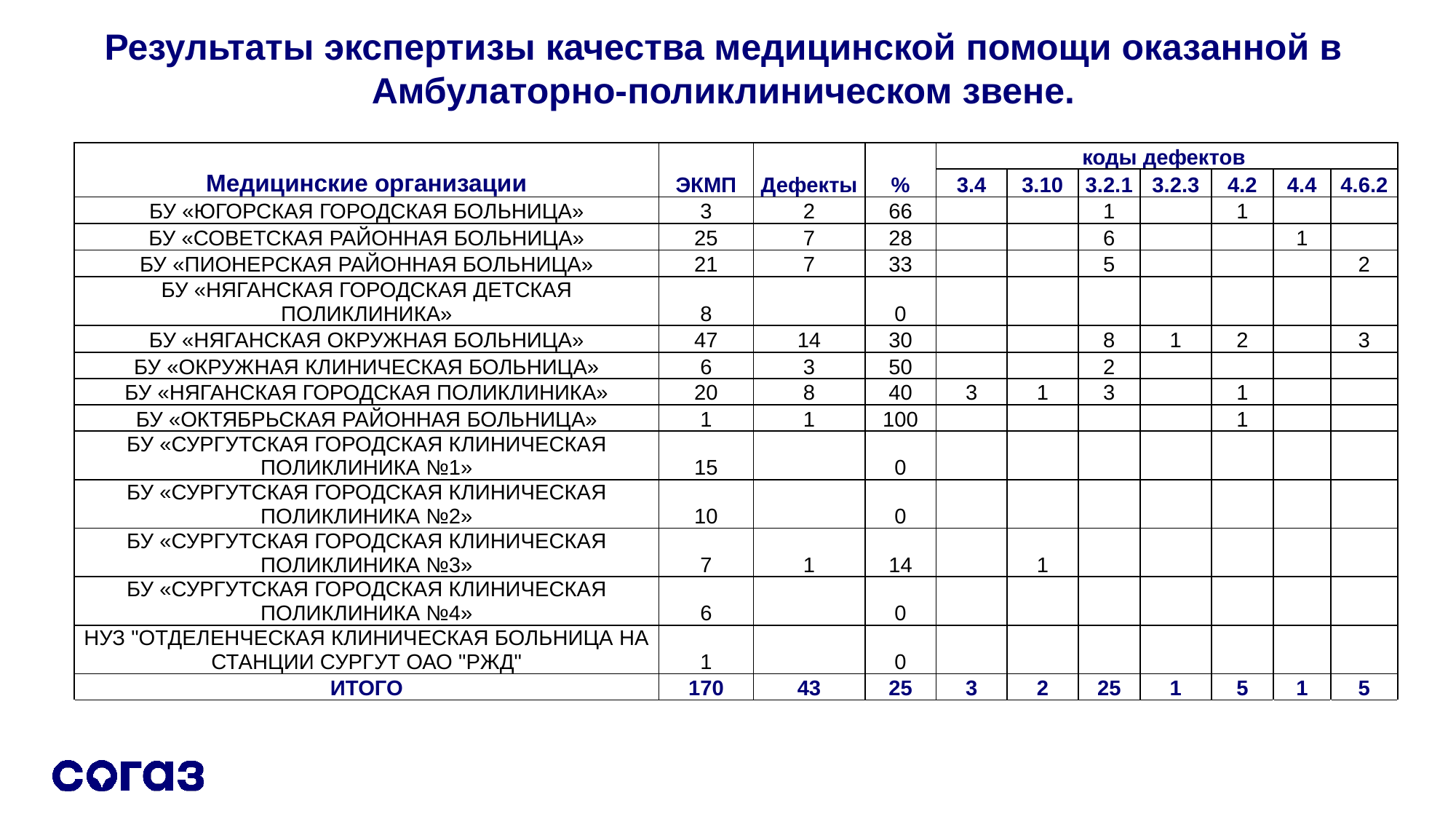

Результаты экспертизы качества медицинской помощи оказанной в Амбулаторно-поликлиническом звене.
| Медицинские организации | ЭКМП | Дефекты | % | коды дефектов |  |  |  |  |  |  |
| --- | --- | --- | --- | --- | --- | --- | --- | --- | --- | --- |
|  |  |  |  | 3.4 | 3.10 | 3.2.1 | 3.2.3 | 4.2 | 4.4 | 4.6.2 |
| БУ «ЮГОРСКАЯ ГОРОДСКАЯ БОЛЬНИЦА» | 3 | 2 | 66 |  |  | 1 |  | 1 |  |  |
| БУ «СОВЕТСКАЯ РАЙОННАЯ БОЛЬНИЦА» | 25 | 7 | 28 |  |  | 6 |  |  | 1 |  |
| БУ «ПИОНЕРСКАЯ РАЙОННАЯ БОЛЬНИЦА» | 21 | 7 | 33 |  |  | 5 |  |  |  | 2 |
| БУ «НЯГАНСКАЯ ГОРОДСКАЯ ДЕТСКАЯ ПОЛИКЛИНИКА» | 8 |  | 0 |  |  |  |  |  |  |  |
| БУ «НЯГАНСКАЯ ОКРУЖНАЯ БОЛЬНИЦА» | 47 | 14 | 30 |  |  | 8 | 1 | 2 |  | 3 |
| БУ «ОКРУЖНАЯ КЛИНИЧЕСКАЯ БОЛЬНИЦА» | 6 | 3 | 50 |  |  | 2 |  |  |  |  |
| БУ «НЯГАНСКАЯ ГОРОДСКАЯ ПОЛИКЛИНИКА» | 20 | 8 | 40 | 3 | 1 | 3 |  | 1 |  |  |
| БУ «ОКТЯБРЬСКАЯ РАЙОННАЯ БОЛЬНИЦА» | 1 | 1 | 100 |  |  |  |  | 1 |  |  |
| БУ «СУРГУТСКАЯ ГОРОДСКАЯ КЛИНИЧЕСКАЯ ПОЛИКЛИНИКА №1» | 15 |  | 0 |  |  |  |  |  |  |  |
| БУ «СУРГУТСКАЯ ГОРОДСКАЯ КЛИНИЧЕСКАЯ ПОЛИКЛИНИКА №2» | 10 |  | 0 |  |  |  |  |  |  |  |
| БУ «СУРГУТСКАЯ ГОРОДСКАЯ КЛИНИЧЕСКАЯ ПОЛИКЛИНИКА №3» | 7 | 1 | 14 |  | 1 |  |  |  |  |  |
| БУ «СУРГУТСКАЯ ГОРОДСКАЯ КЛИНИЧЕСКАЯ ПОЛИКЛИНИКА №4» | 6 |  | 0 |  |  |  |  |  |  |  |
| НУЗ "ОТДЕЛЕНЧЕСКАЯ КЛИНИЧЕСКАЯ БОЛЬНИЦА НА СТАНЦИИ СУРГУТ ОАО "РЖД" | 1 |  | 0 |  |  |  |  |  |  |  |
| ИТОГО | 170 | 43 | 25 | 3 | 2 | 25 | 1 | 5 | 1 | 5 |
|  |  |  |  |  |  |  |  |  |  |  |